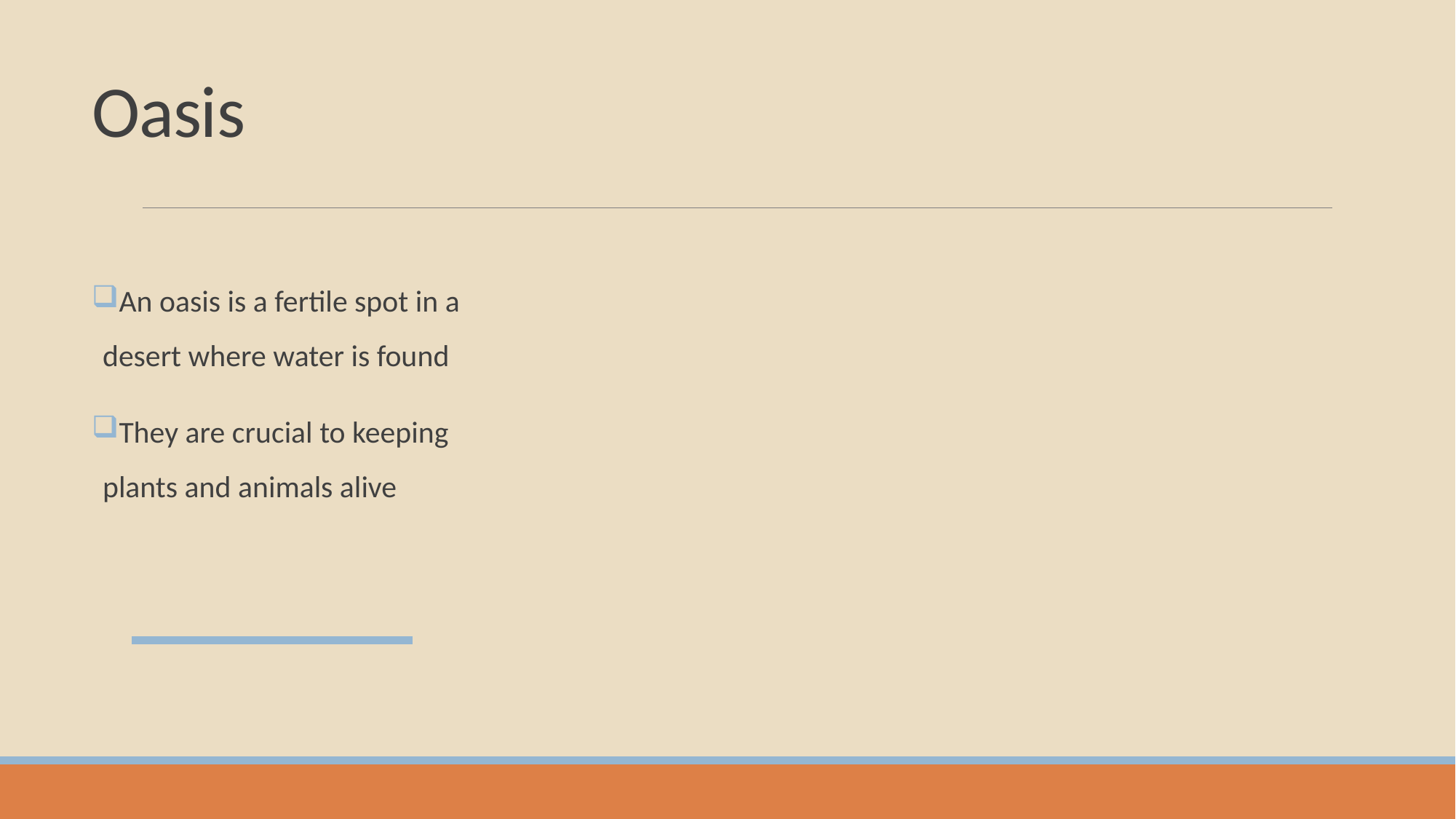

# Oasis

An oasis is a fertile spot in a desert where water is found
They are crucial to keeping plants and animals alive